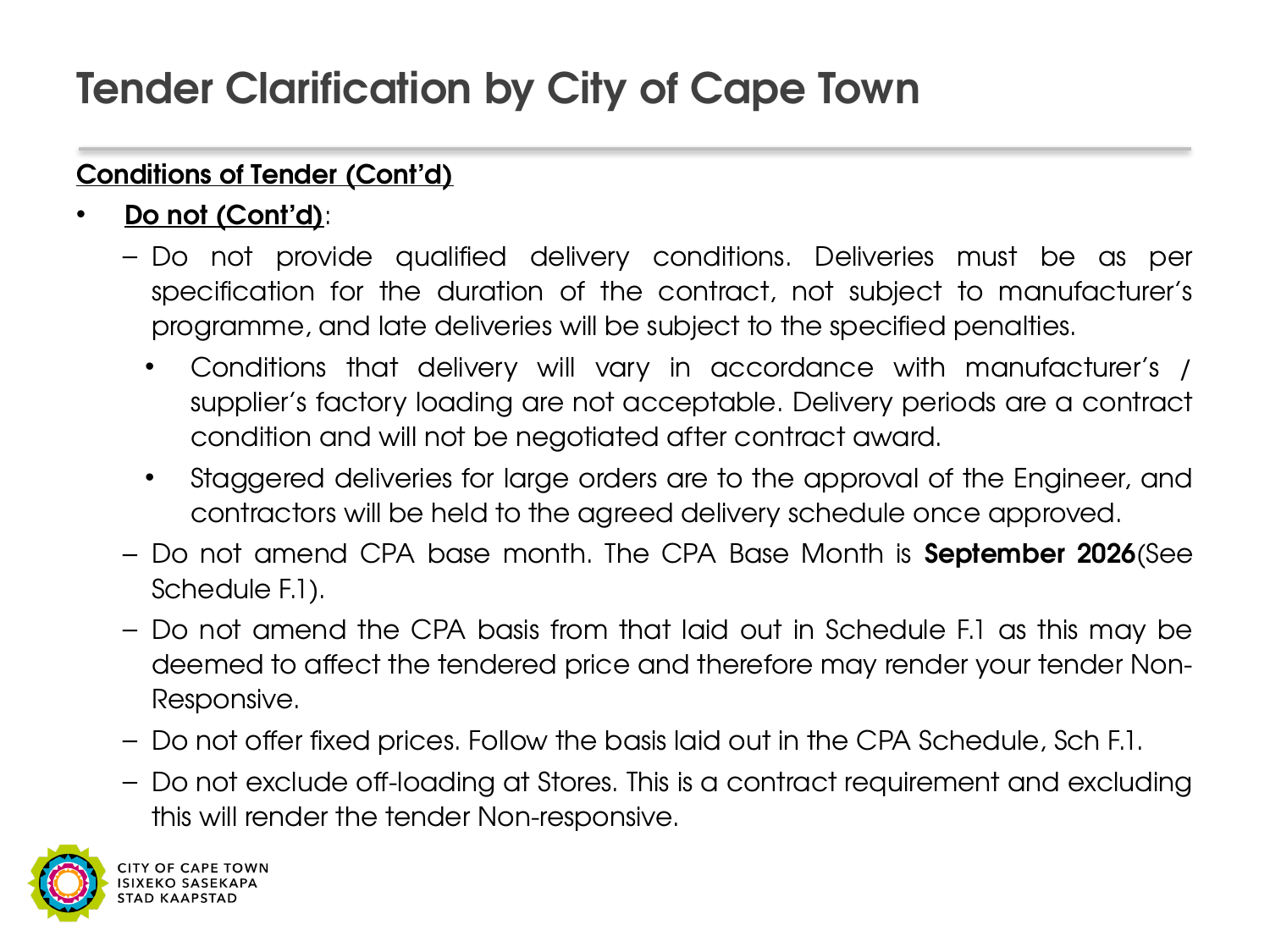

# Tender Clarification by City of Cape Town
Conditions of Tender (Cont’d)
Do not (Cont’d):
Do not provide qualified delivery conditions. Deliveries must be as per specification for the duration of the contract, not subject to manufacturer’s programme, and late deliveries will be subject to the specified penalties.
Conditions that delivery will vary in accordance with manufacturer’s / supplier’s factory loading are not acceptable. Delivery periods are a contract condition and will not be negotiated after contract award.
Staggered deliveries for large orders are to the approval of the Engineer, and contractors will be held to the agreed delivery schedule once approved.
Do not amend CPA base month. The CPA Base Month is September 2026(See Schedule F.1).
Do not amend the CPA basis from that laid out in Schedule F.1 as this may be deemed to affect the tendered price and therefore may render your tender Non-Responsive.
Do not offer fixed prices. Follow the basis laid out in the CPA Schedule, Sch F.1.
Do not exclude off-loading at Stores. This is a contract requirement and excluding this will render the tender Non-responsive.